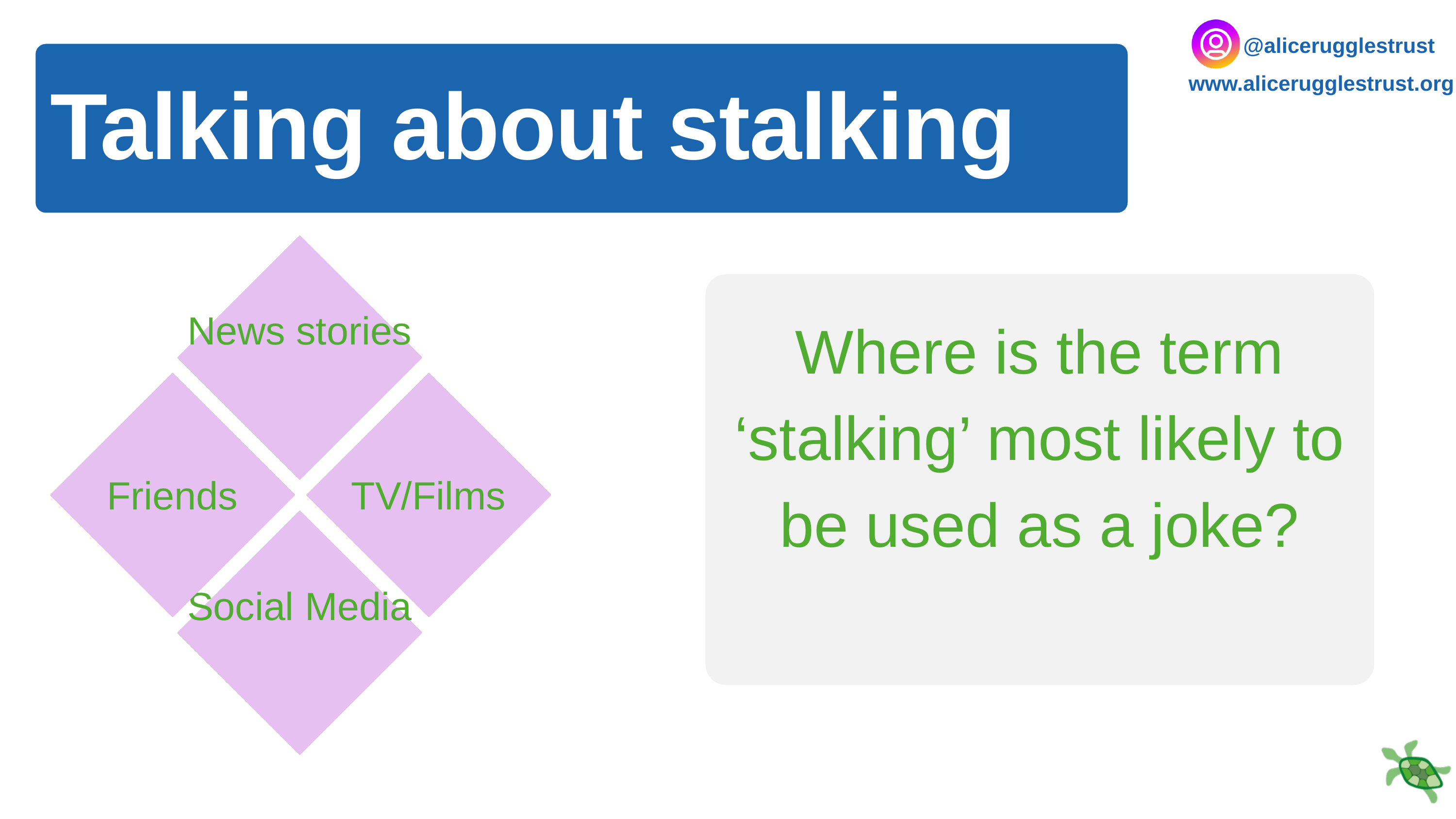

@alicerugglestrust

Talking about stalking
www.alicerugglestrust.org

News stories
Where is the term ‘stalking’ most likely to be used as a joke?

Friends
TV/Films

Social Media